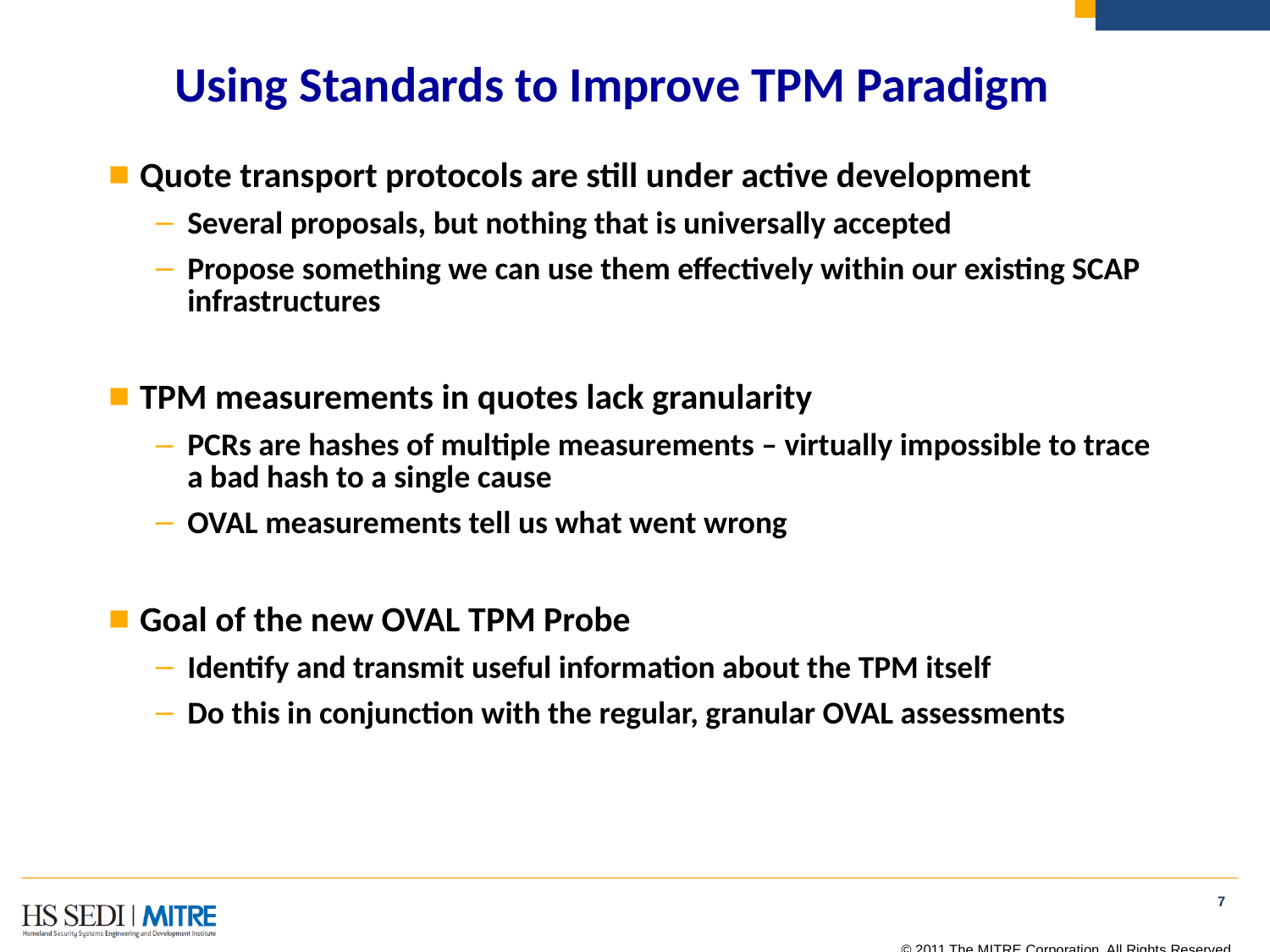

# Using Standards to Improve TPM Paradigm
Quote transport protocols are still under active development
Several proposals, but nothing that is universally accepted
Propose something we can use them effectively within our existing SCAP infrastructures

TPM measurements in quotes lack granularity
PCRs are hashes of multiple measurements – virtually impossible to trace a bad hash to a single cause
OVAL measurements tell us what went wrong

Goal of the new OVAL TPM Probe
Identify and transmit useful information about the TPM itself
Do this in conjunction with the regular, granular OVAL assessments
7